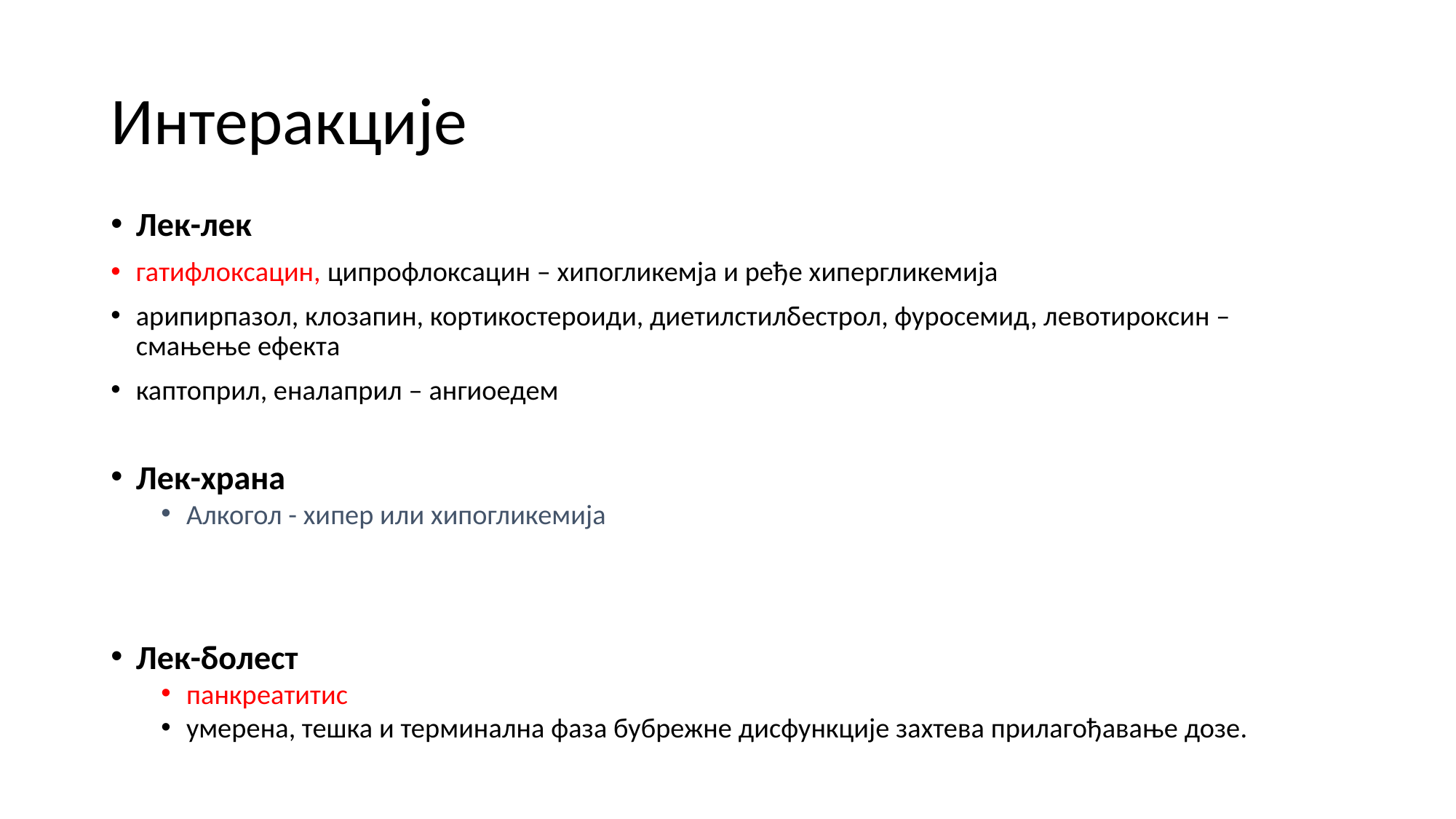

# Интеракције
Лек-лек
гатифлоксацин, ципрофлоксацин – хипогликемја и ређе хипергликемија
арипирпазол, клозапин, кортикостероиди, диетилстилбестрол, фуросемид, левотироксин – смањење ефекта
каптоприл, еналаприл – ангиоедем

Лек-храна
Алкогол - хипер или хипогликемија

Лек-болест
панкреатитис
умерена, тешка и терминална фаза бубрежне дисфункције захтева прилагођавање дозе.